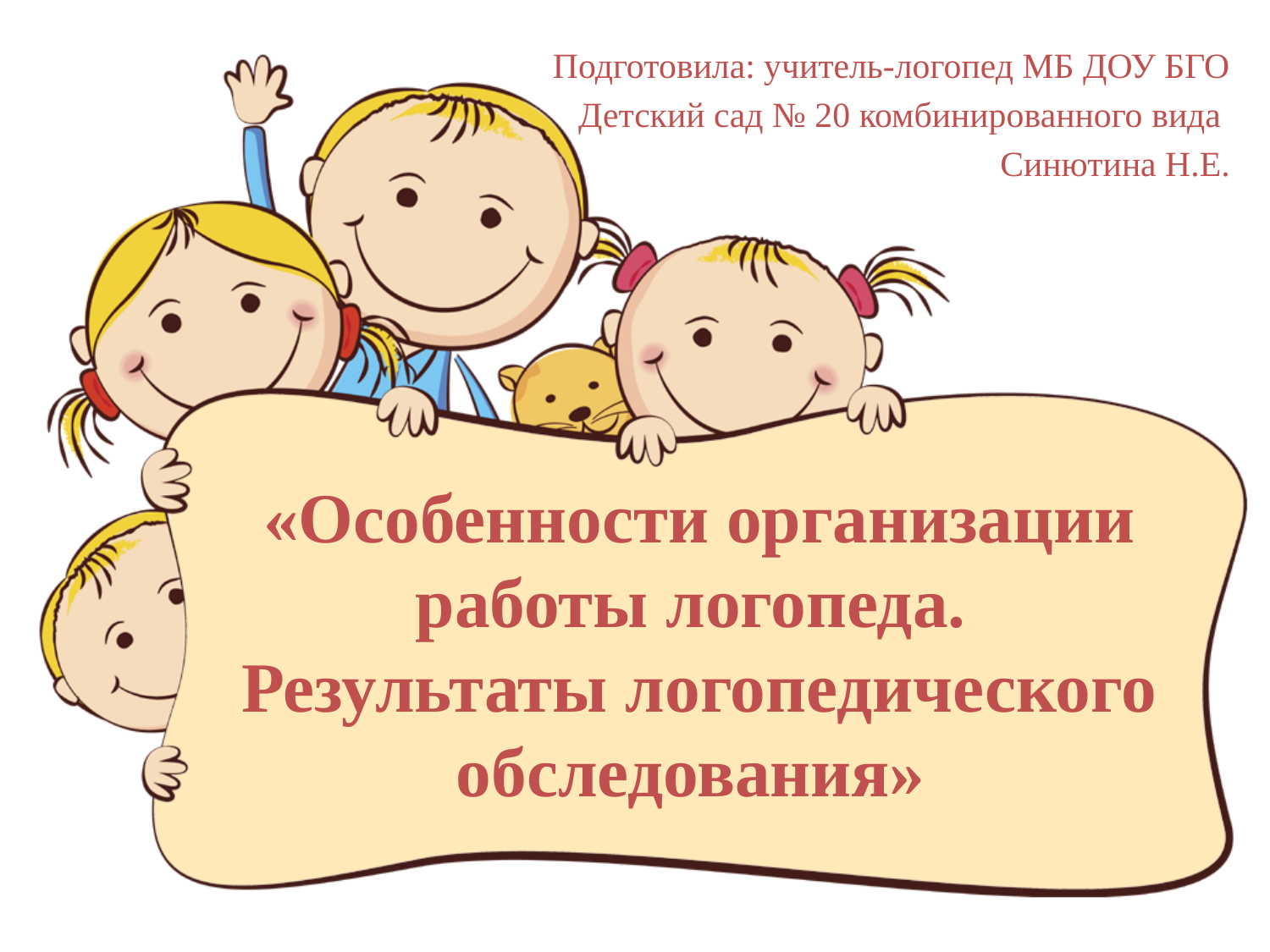

Подготовила: учитель-логопед МБ ДОУ БГО
 Детский сад № 20 комбинированного вида
Синютина Н.Е.
# «Особенности организации работы логопеда. Результаты логопедического обследования»